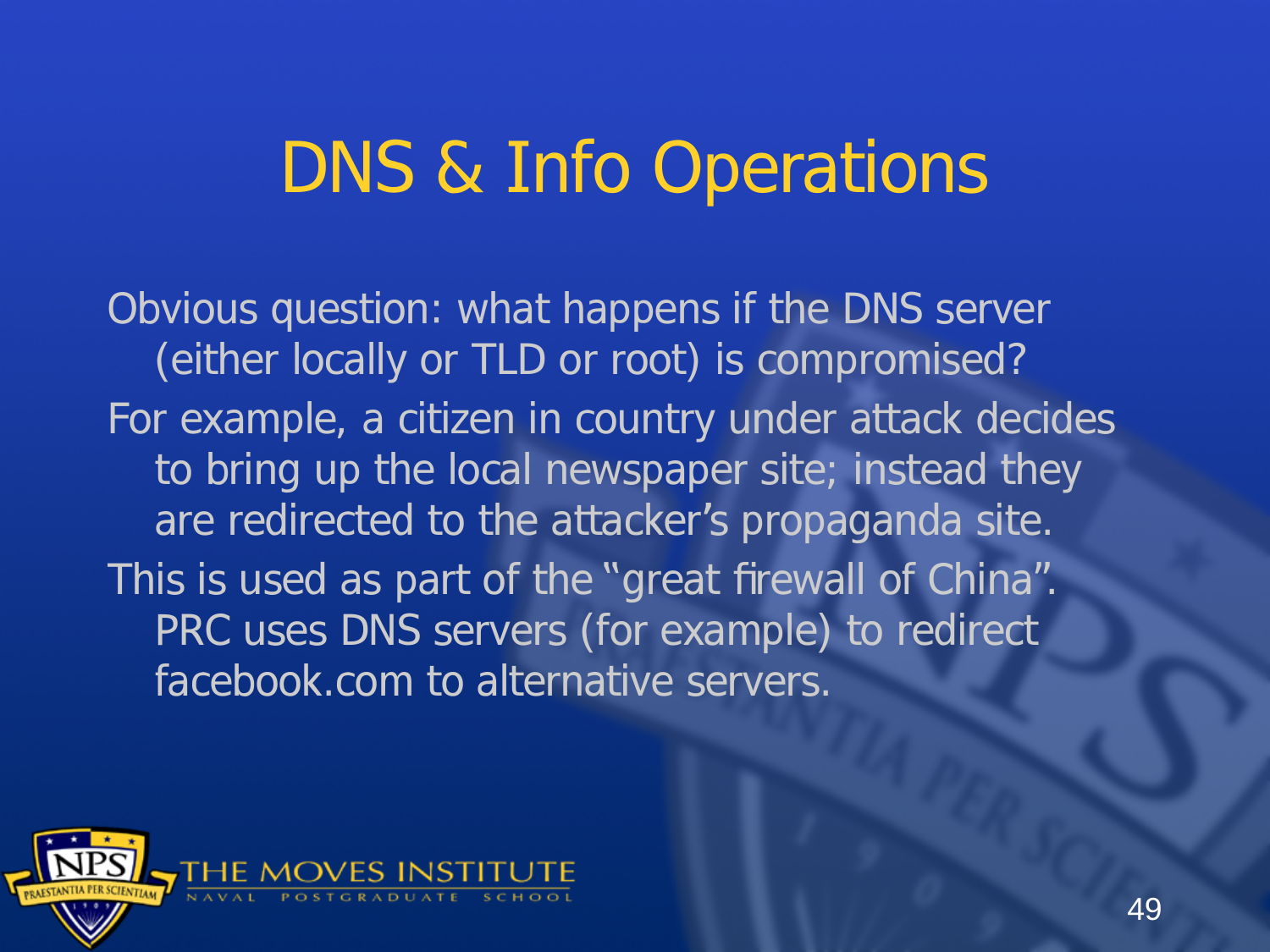

# DNS & Info Operations
Obvious question: what happens if the DNS server (either locally or TLD or root) is compromised?
For example, a citizen in country under attack decides to bring up the local newspaper site; instead they are redirected to the attacker’s propaganda site.
This is used as part of the “great firewall of China”. PRC uses DNS servers (for example) to redirect facebook.com to alternative servers.
49